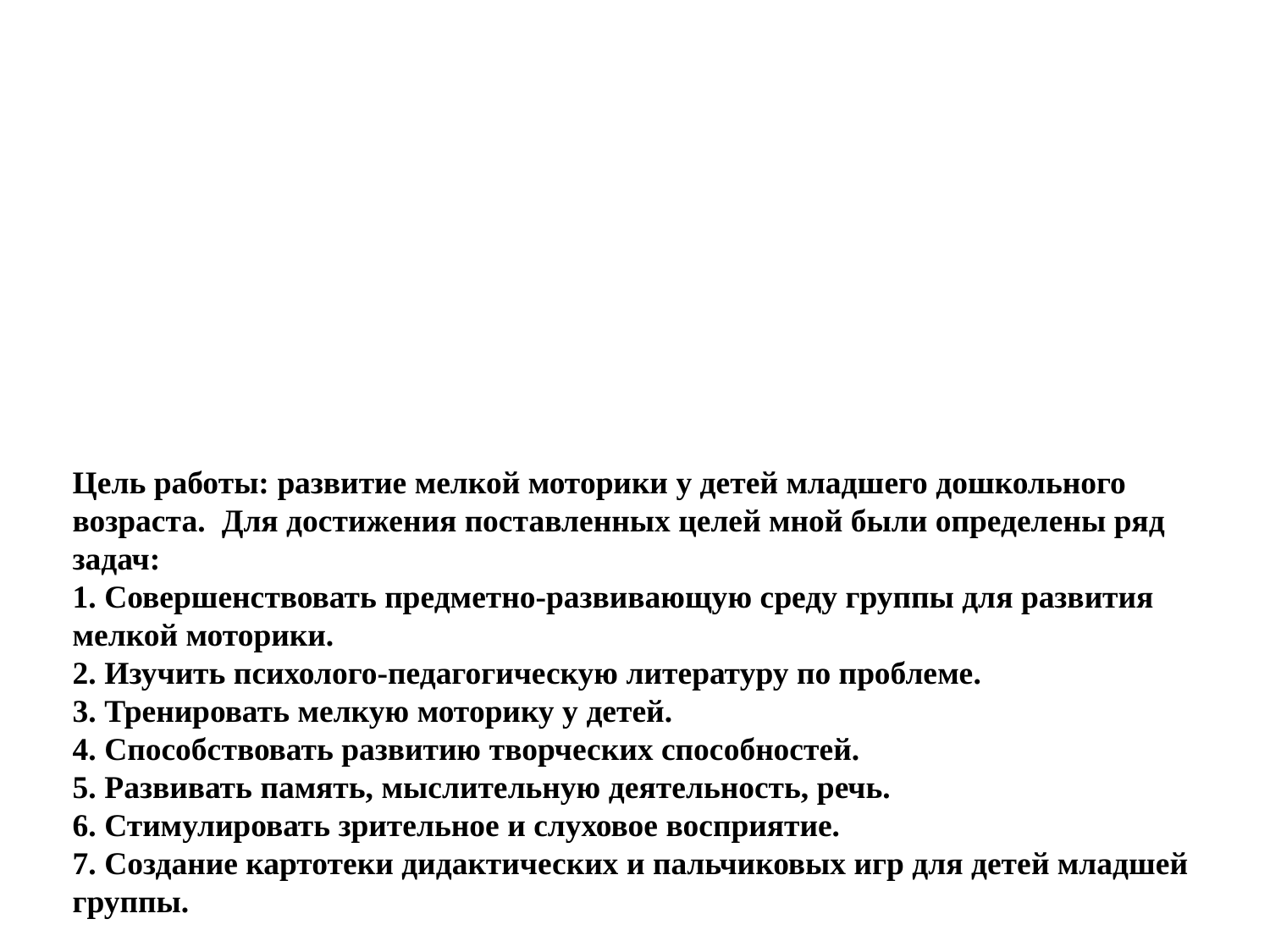

Цель работы: развитие мелкой моторики у детей младшего дошкольного возраста.  Для достижения поставленных целей мной были определены ряд задач:
1. Совершенствовать предметно-развивающую среду группы для развития мелкой моторики.
2. Изучить психолого-педагогическую литературу по проблеме.
3. Тренировать мелкую моторику у детей.
4. Способствовать развитию творческих способностей.
5. Развивать память, мыслительную деятельность, речь.
6. Стимулировать зрительное и слуховое восприятие.
7. Создание картотеки дидактических и пальчиковых игр для детей младшей группы.